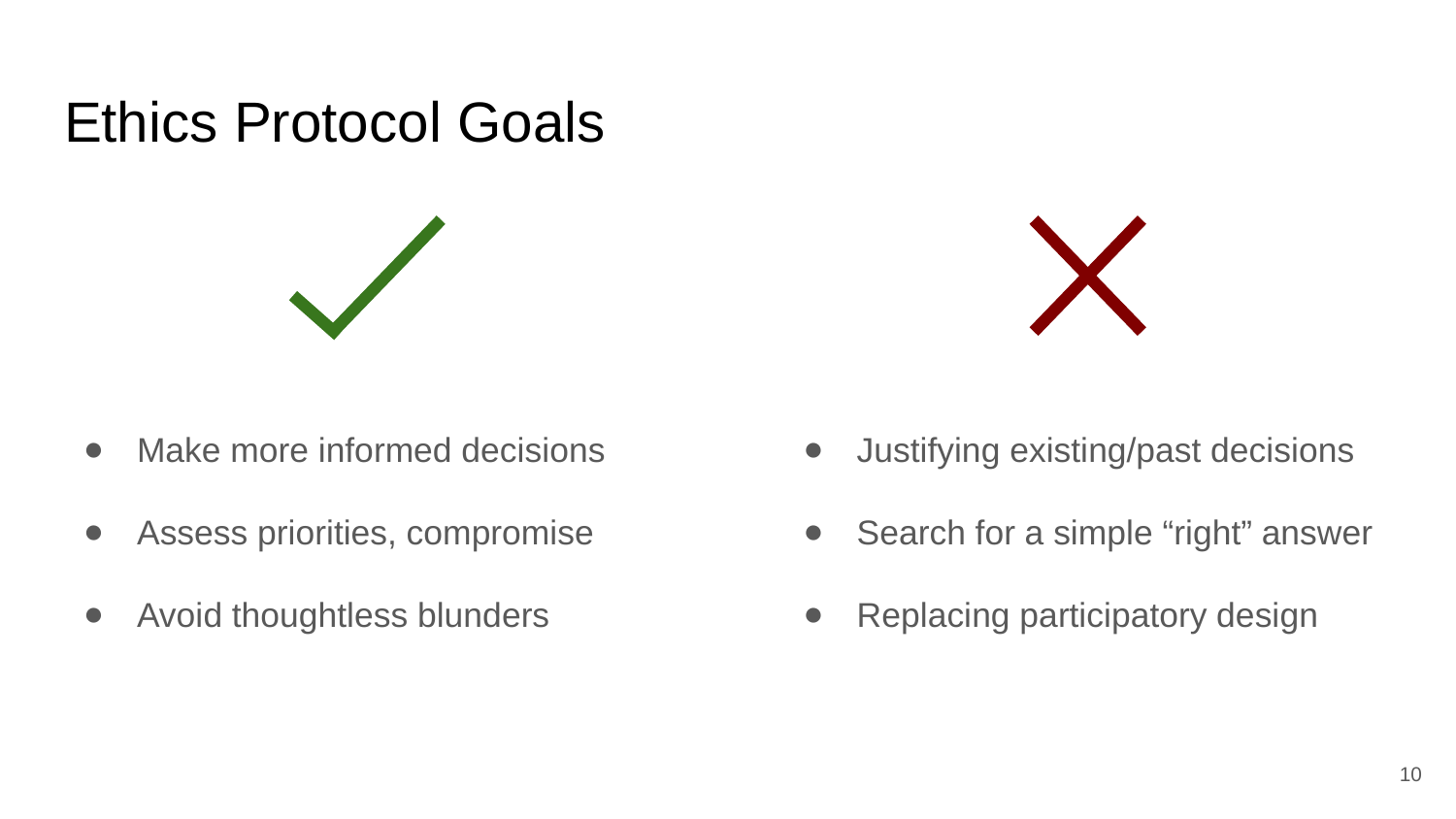

# Ethics Protocol Goals

Make more informed decisions
Assess priorities, compromise
Avoid thoughtless blunders

Justifying existing/past decisions
Search for a simple “right” answer
Replacing participatory design
10